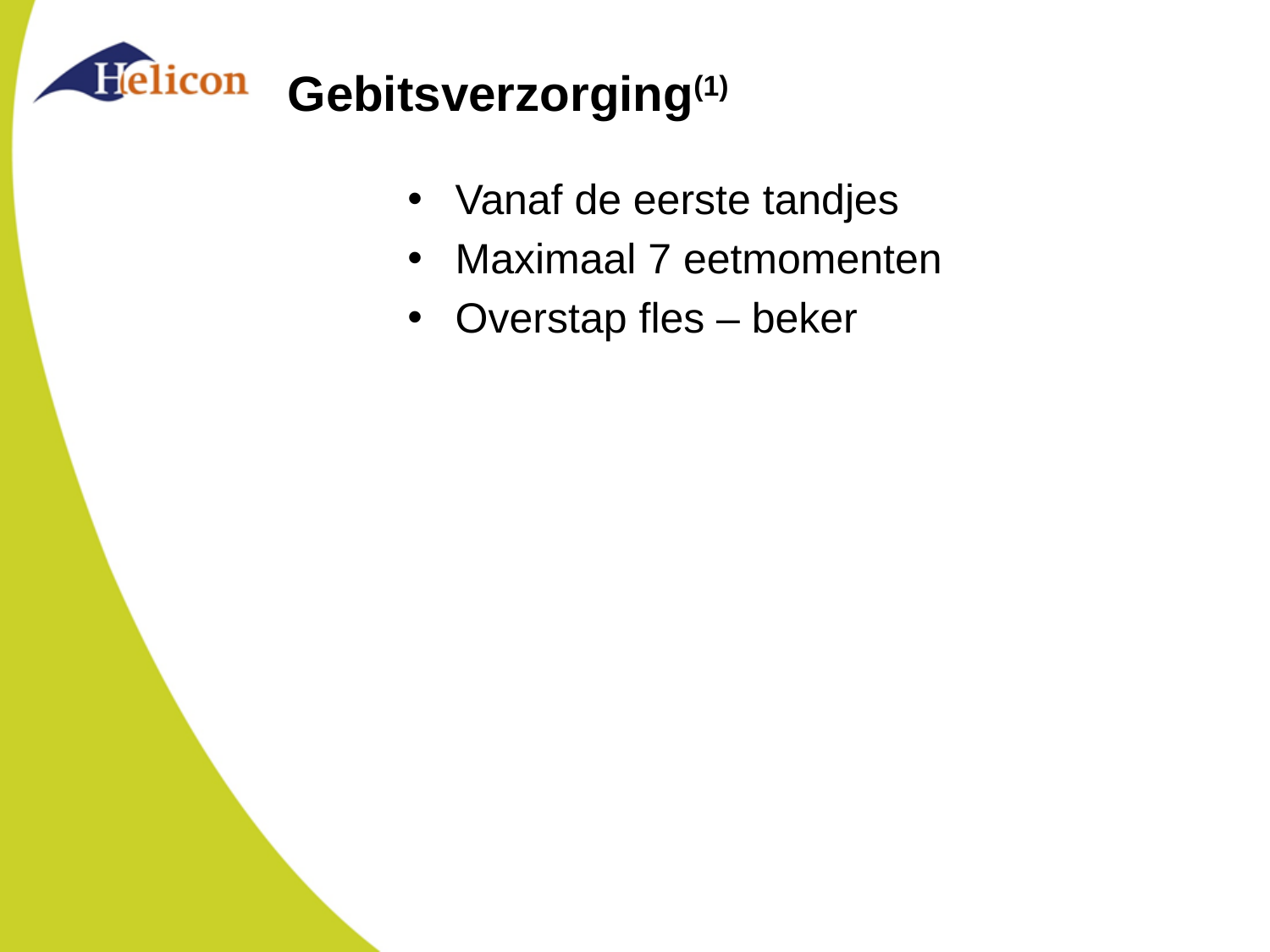

# Gebitsverzorging(1)
Vanaf de eerste tandjes
Maximaal 7 eetmomenten
Overstap fles – beker